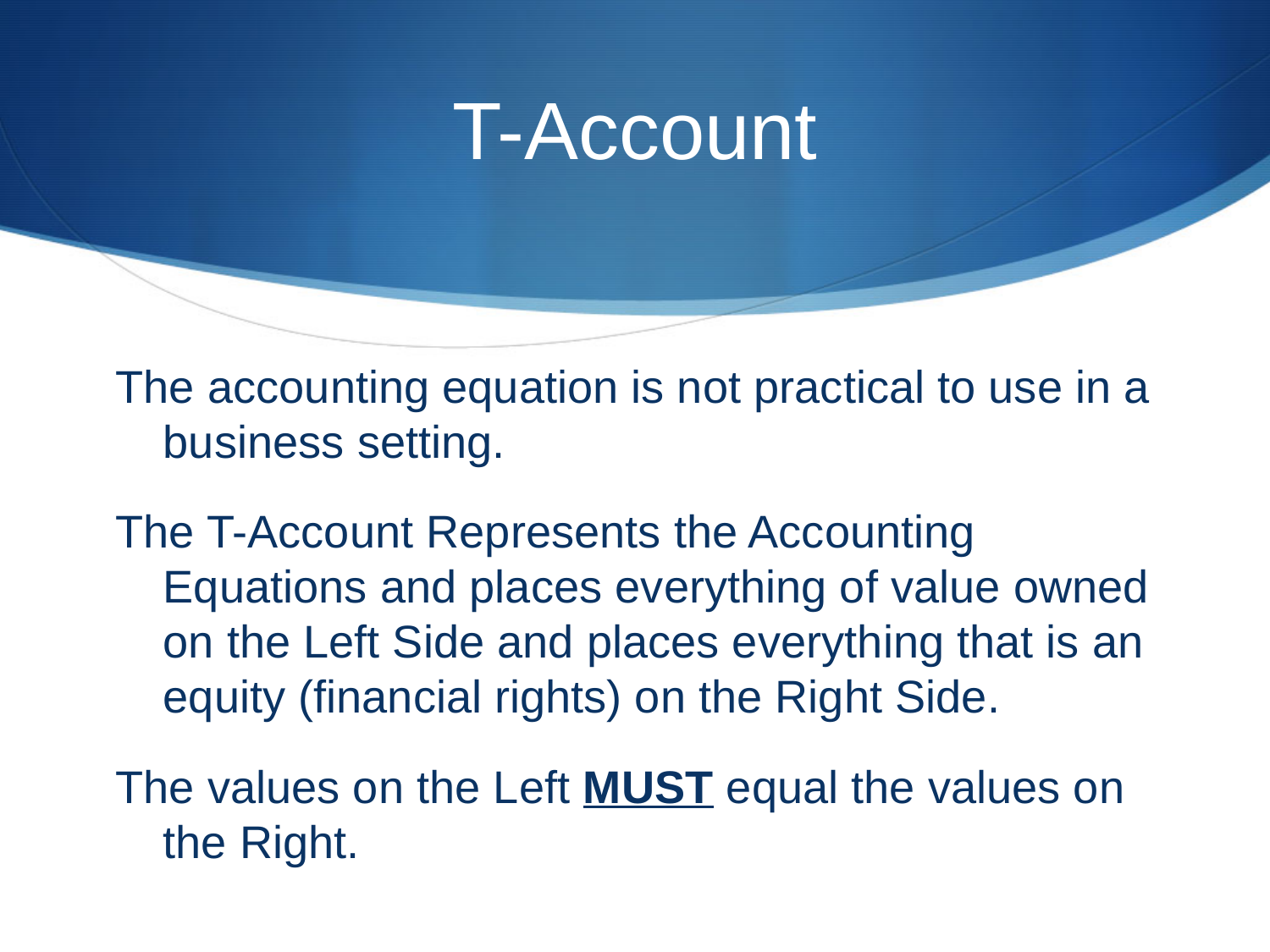

# T-Account
The accounting equation is not practical to use in a business setting.
The T-Account Represents the Accounting Equations and places everything of value owned on the Left Side and places everything that is an equity (financial rights) on the Right Side.
The values on the Left MUST equal the values on the Right.